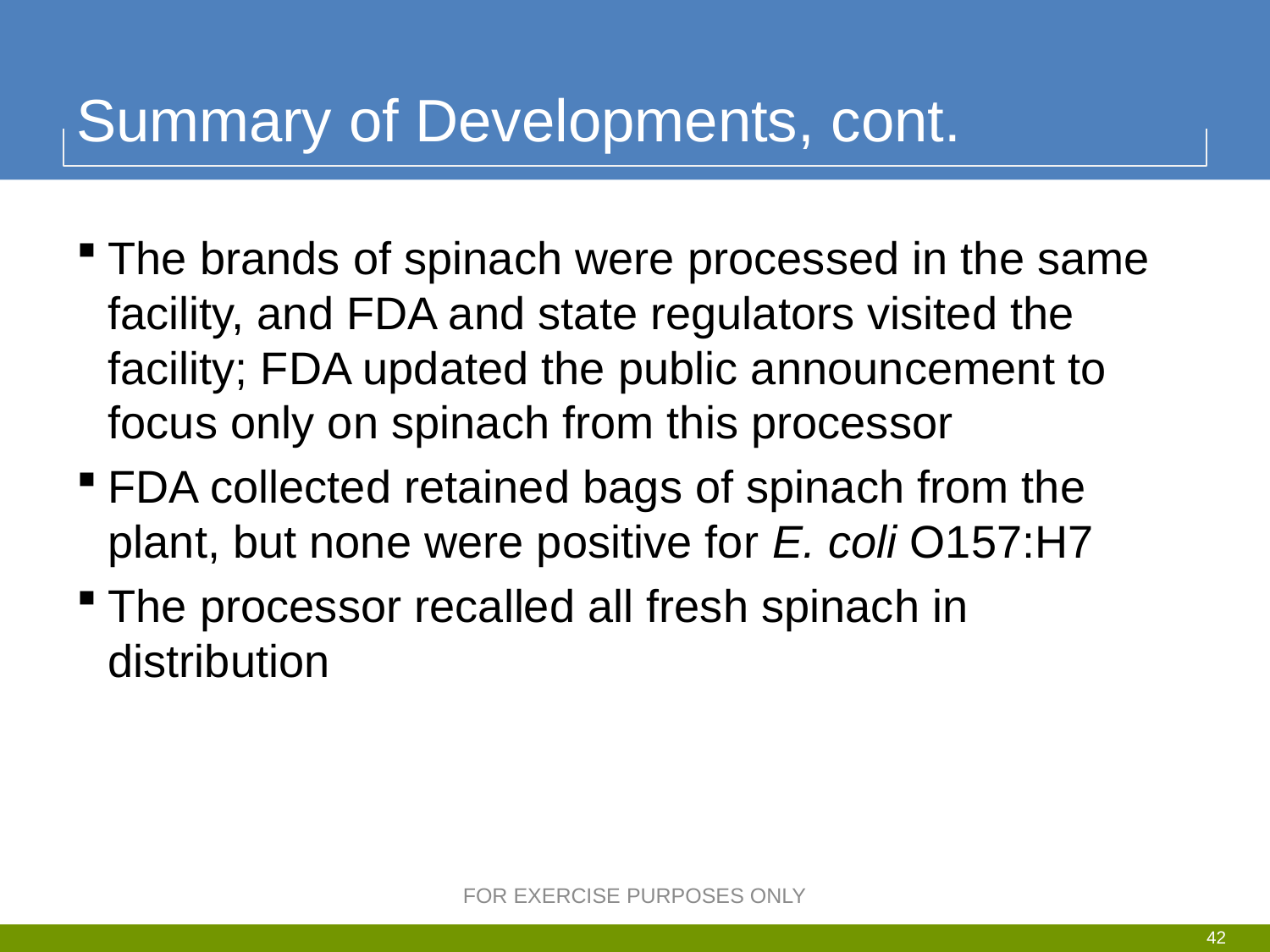

# Summary of Developments, cont.
The brands of spinach were processed in the same facility, and FDA and state regulators visited the facility; FDA updated the public announcement to focus only on spinach from this processor
FDA collected retained bags of spinach from the plant, but none were positive for E. coli O157:H7
The processor recalled all fresh spinach in distribution

FOR EXERCISE PURPOSES ONLY